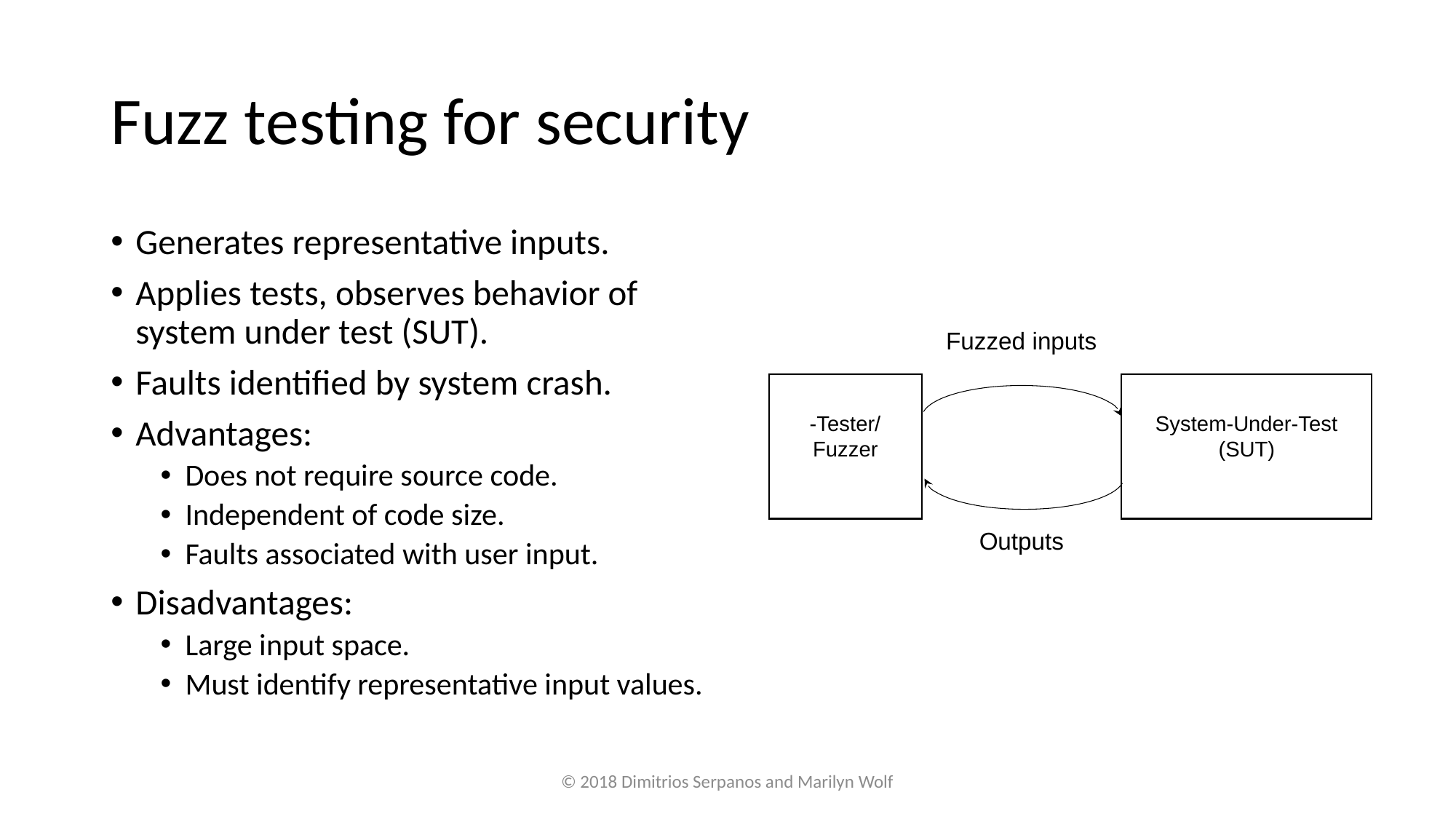

# Fuzz testing for security
Generates representative inputs.
Applies tests, observes behavior of system under test (SUT).
Faults identified by system crash.
Advantages:
Does not require source code.
Independent of code size.
Faults associated with user input.
Disadvantages:
Large input space.
Must identify representative input values.
Fuzzed inputs

-Tester/
Fuzzer
System-Under-Test
(SUT)

Outputs
© 2018 Dimitrios Serpanos and Marilyn Wolf